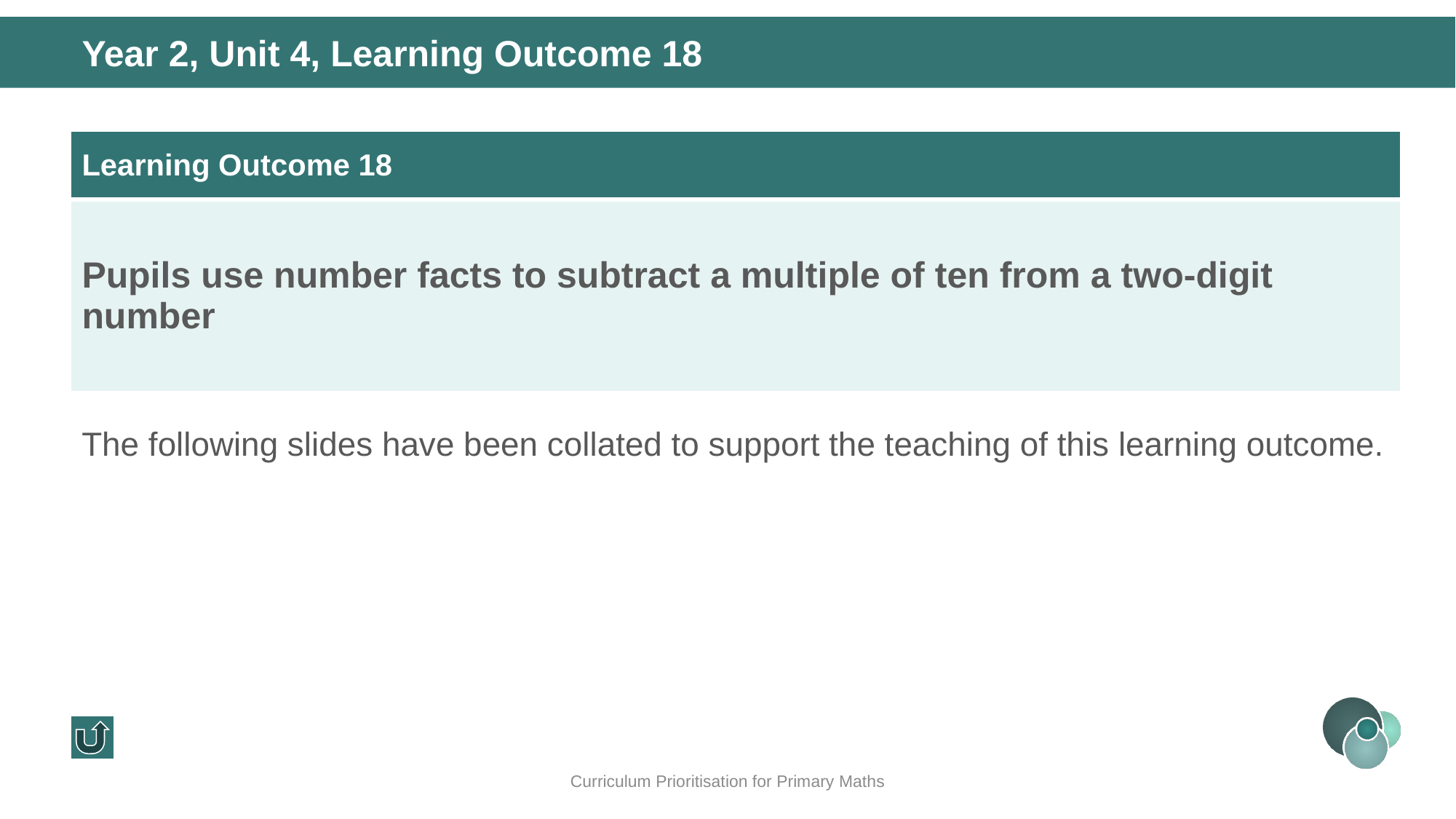

Year 2, Unit 4, Learning Outcome 18
| Learning Outcome 18 |
| --- |
| Pupils use number facts to subtract a multiple of ten from a two-digit number |
The following slides have been collated to support the teaching of this learning outcome.

Curriculum Prioritisation for Primary Maths